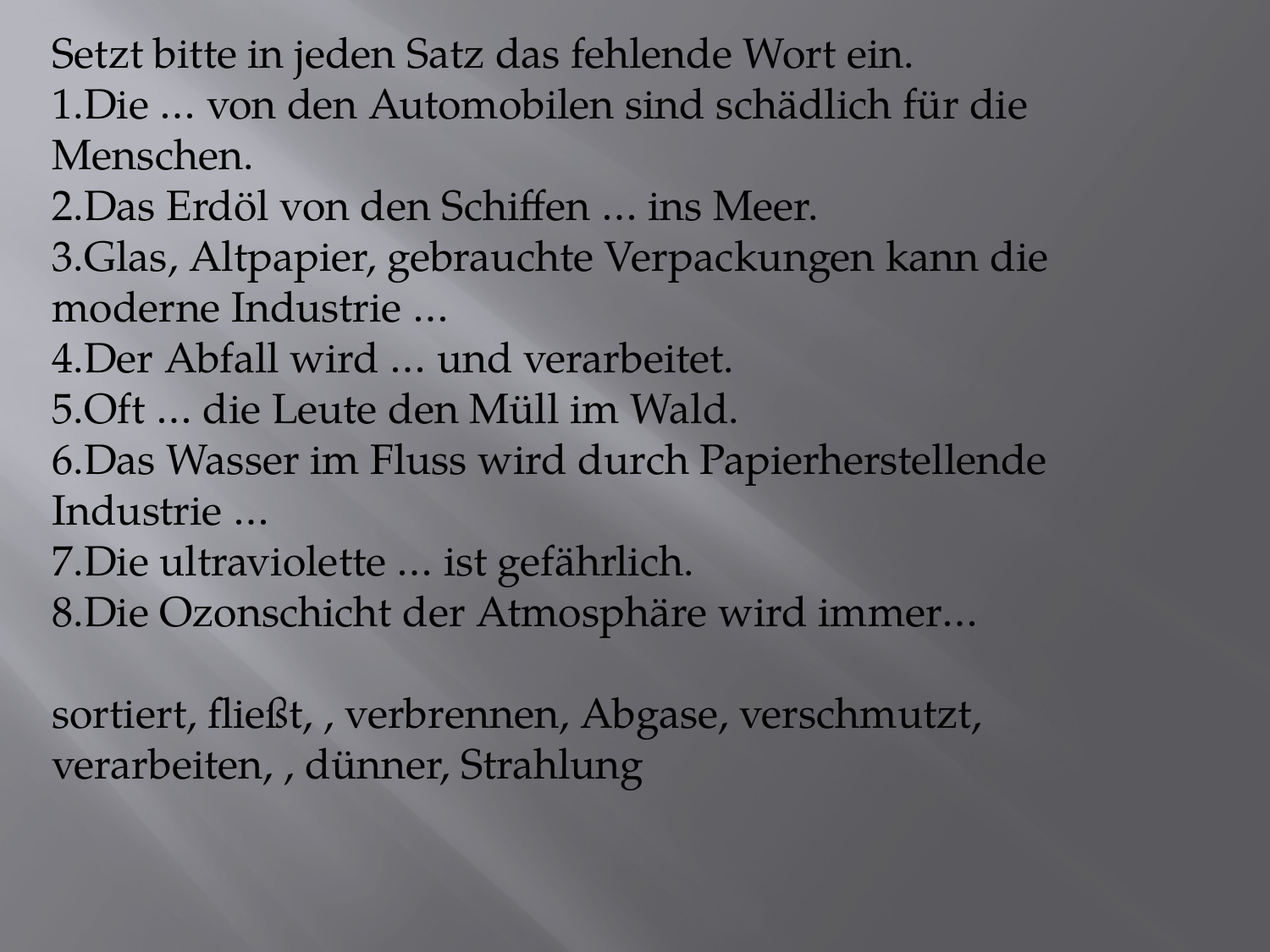

Setzt bitte in jeden Satz das fehlende Wort ein.
1.Die … von den Automobilen sind schädlich für die Menschen.
2.Das Erdöl von den Schiffen … ins Meer.
3.Glas, Altpapier, gebrauchte Verpackungen kann die moderne Industrie …
4.Der Abfall wird … und verarbeitet.
5.Oft … die Leute den Müll im Wald.
6.Das Wasser im Fluss wird durch Papierherstellende Industrie …
7.Die ultraviolette … ist gefährlich.
8.Die Ozonschicht der Atmosphäre wird immer…

sortiert, fließt, , verbrennen, Abgase, verschmutzt, verarbeiten, , dünner, Strahlung